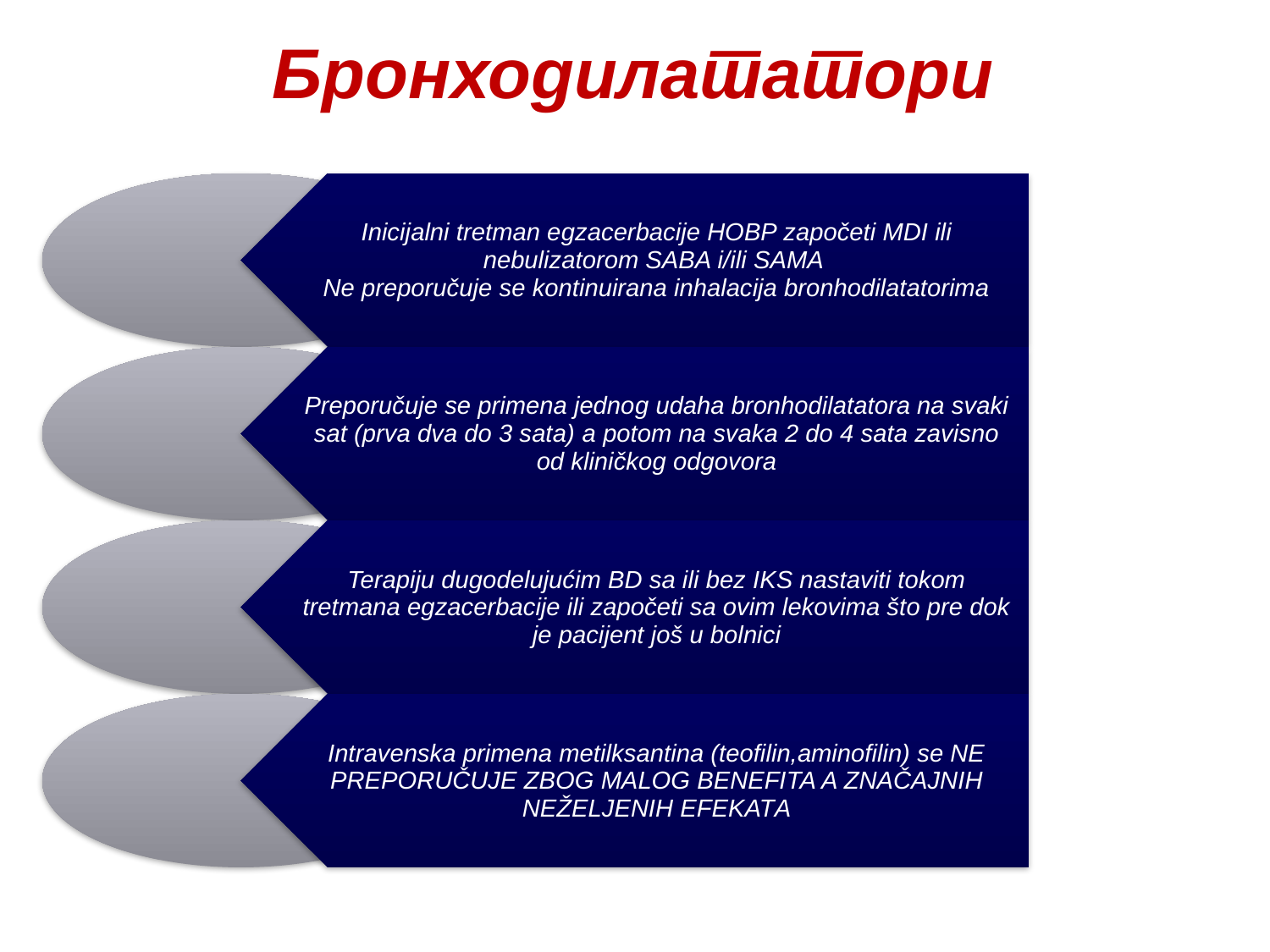

# Бронходилататори
Inicijalni tretman egzacerbacije HOBP započeti MDI ili nebulizatorom SABA i/ili SAMA
Ne preporučuje se kontinuirana inhalacija bronhodilatatorima
Preporučuje se primena jednog udaha bronhodilatatora na svaki sat (prva dva do 3 sata) а potom na svaka 2 do 4 sata zavisno od kliničkog odgovora
Terapiju dugodelujućim BD sa ili bez IKS nastaviti tokom tretmana egzacerbacije ili započeti sa ovim lekovima što pre dok je pacijent još u bolnici
Intravenska primena metilksantina (teofilin,aminofilin) se NE PREPORUČUJE ZBOG MALOG BENEFITA A ZNAČAJNIH NEŽELJENIH EFEKATА